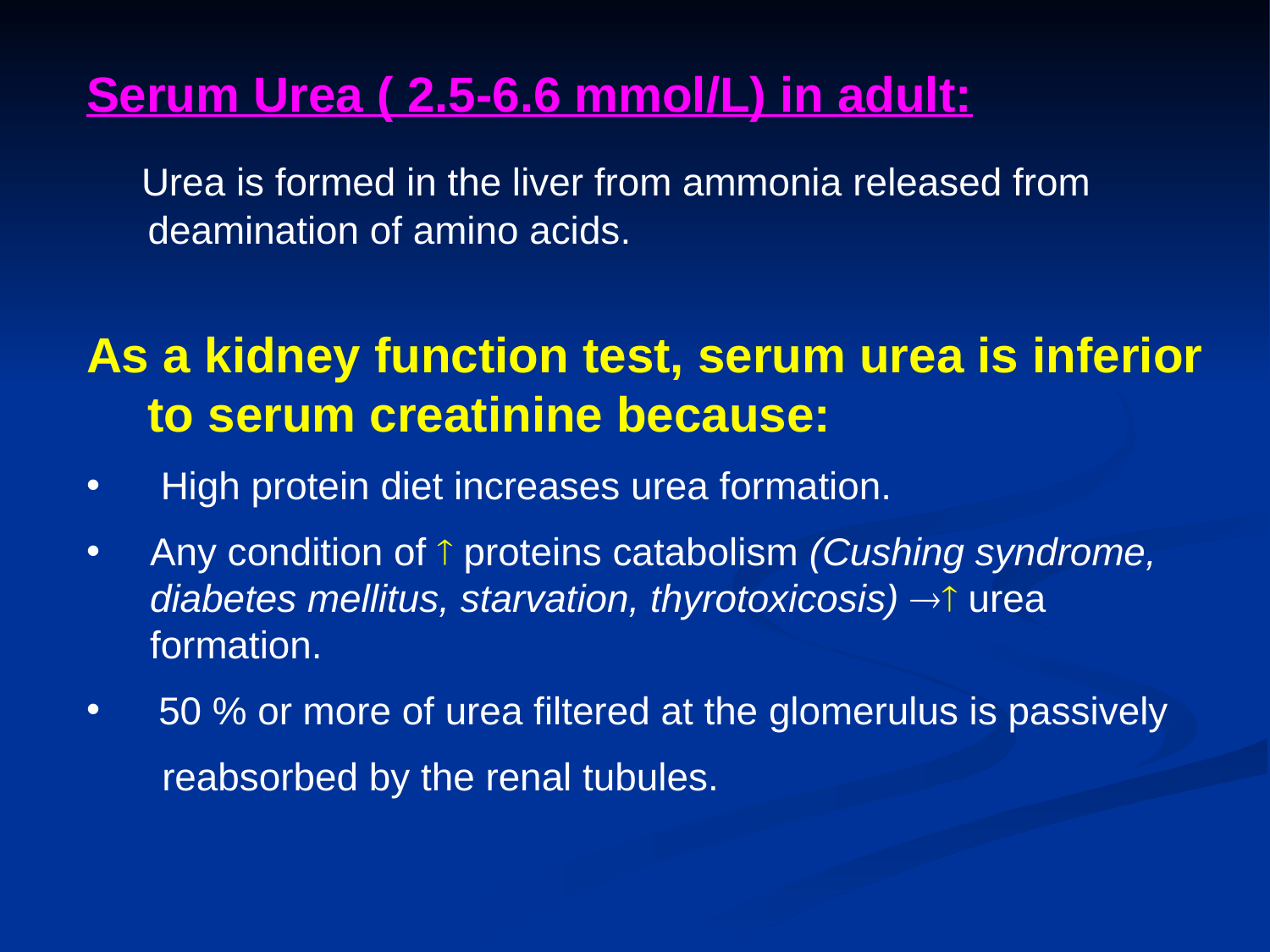

Serum Urea ( 2.5-6.6 mmol/L) in adult:
    Urea is formed in the liver from ammonia released from deamination of amino acids.
As a kidney function test, serum urea is inferior to serum creatinine because:
 High protein diet increases urea formation.
Any condition of ↑ proteins catabolism (Cushing syndrome, diabetes mellitus, starvation, thyrotoxicosis) →↑ urea formation.
 50 % or more of urea filtered at the glomerulus is passively
       reabsorbed by the renal tubules.